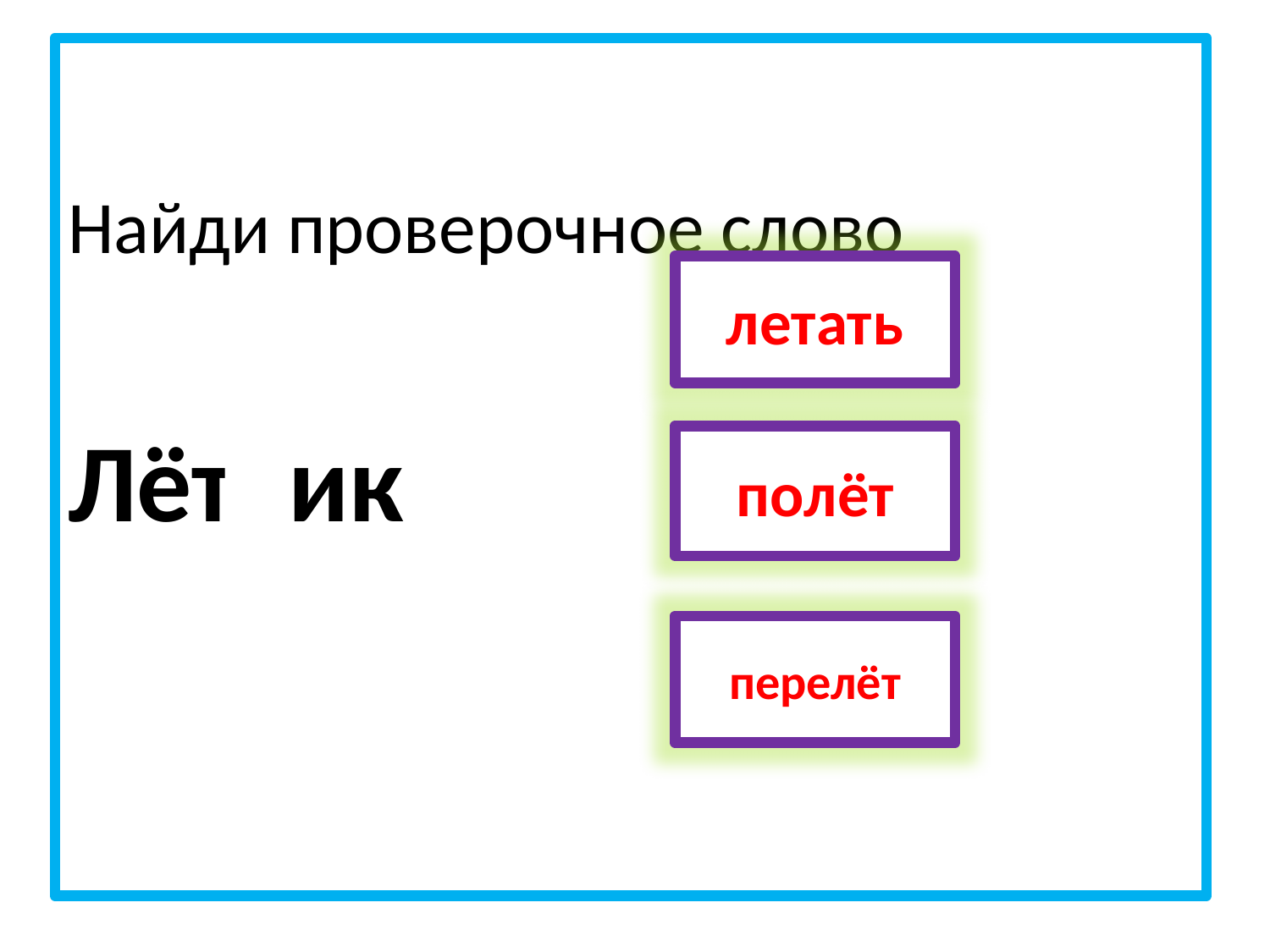

# Найди проверочное слово Лётчик
летать

полёт
перелёт